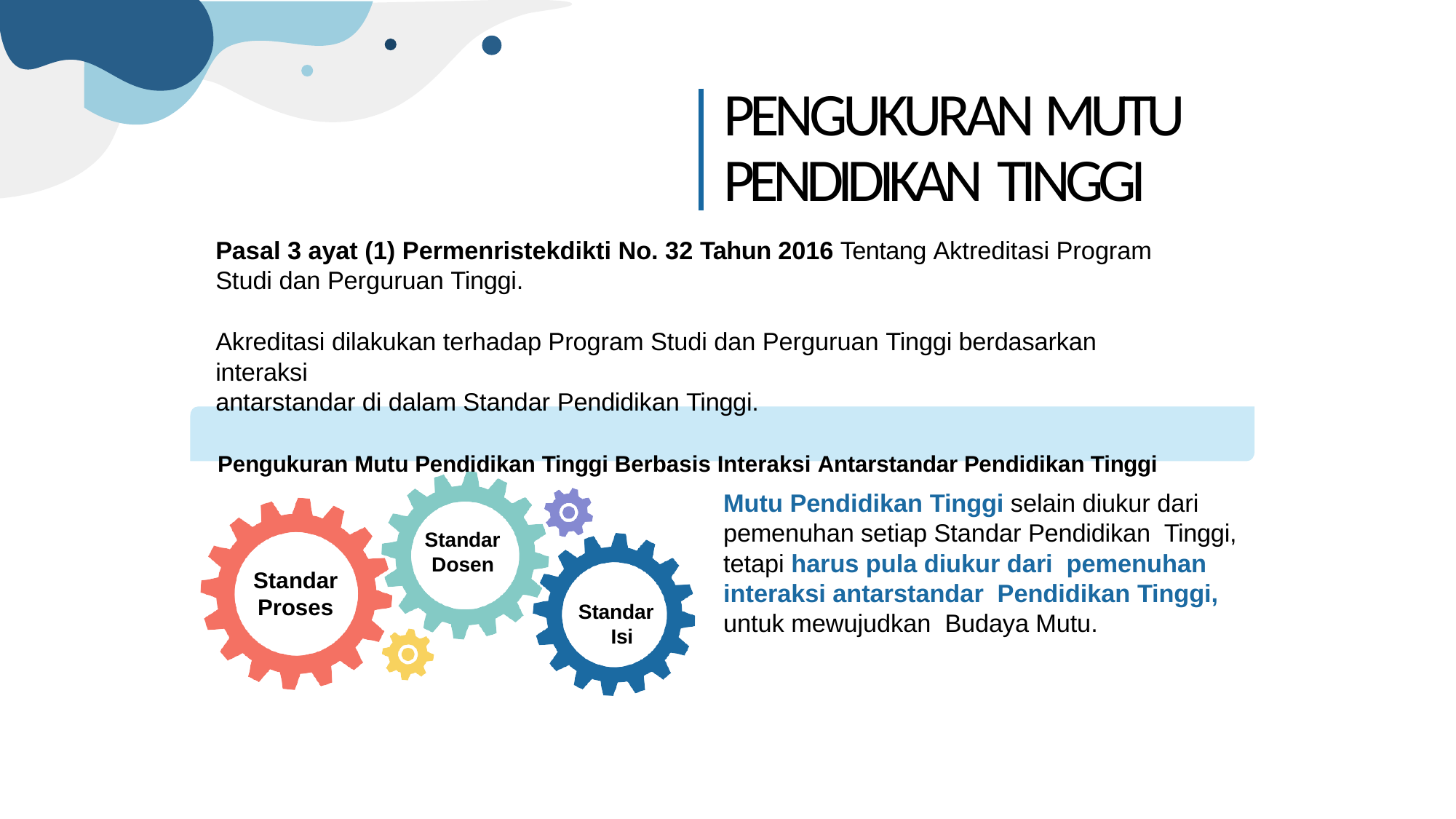

# PENGUKURAN MUTU PENDIDIKAN TINGGI

Pasal 3 ayat (1) Permenristekdikti No. 32 Tahun 2016 Tentang Aktreditasi Program  Studi dan Perguruan Tinggi.

Akreditasi dilakukan terhadap Program Studi dan Perguruan Tinggi berdasarkan interaksi
antarstandar di dalam Standar Pendidikan Tinggi.

Pengukuran Mutu Pendidikan Tinggi Berbasis Interaksi Antarstandar Pendidikan Tinggi

Mutu Pendidikan Tinggi selain diukur dari  pemenuhan setiap Standar Pendidikan  Tinggi, tetapi harus pula diukur dari  pemenuhan interaksi antarstandar  Pendidikan Tinggi, untuk mewujudkan  Budaya Mutu.
Standar
Dosen
Standar
Proses
Standar  Isi